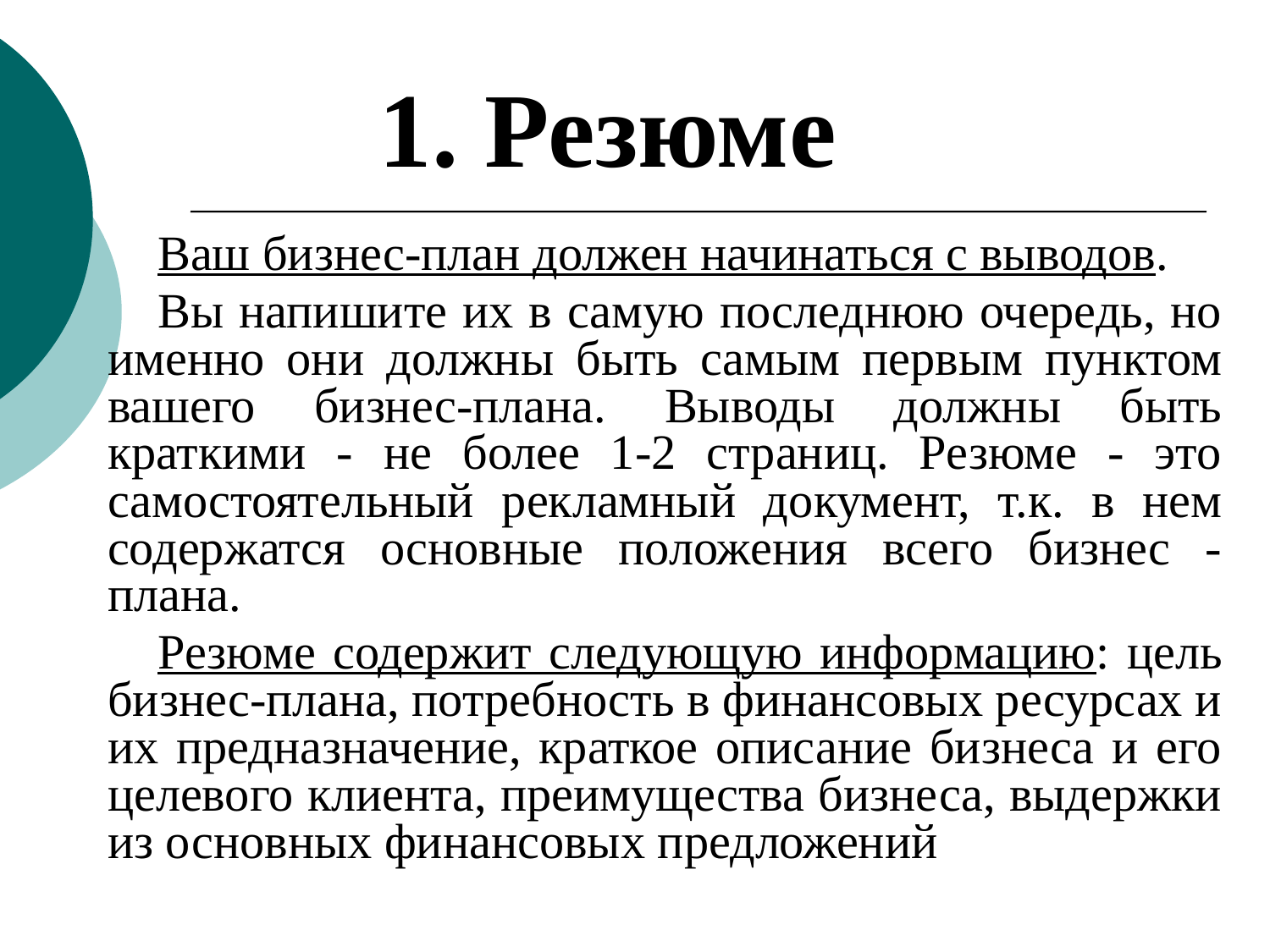

# 1. Резюме
Ваш бизнес-план должен начинаться с выводов.
Вы напишите их в самую последнюю очередь, но именно они должны быть самым первым пунктом вашего бизнес-плана. Выводы должны быть краткими - не более 1-2 страниц. Резюме - это самостоятельный рекламный документ, т.к. в нем содержатся основные положения всего бизнес - плана.
Резюме содержит следующую информацию: цель бизнес-плана, потребность в финансовых ресурсах и их предназначение, краткое описание бизнеса и его целевого клиента, преимущества бизнеса, выдержки из основных финансовых предложений